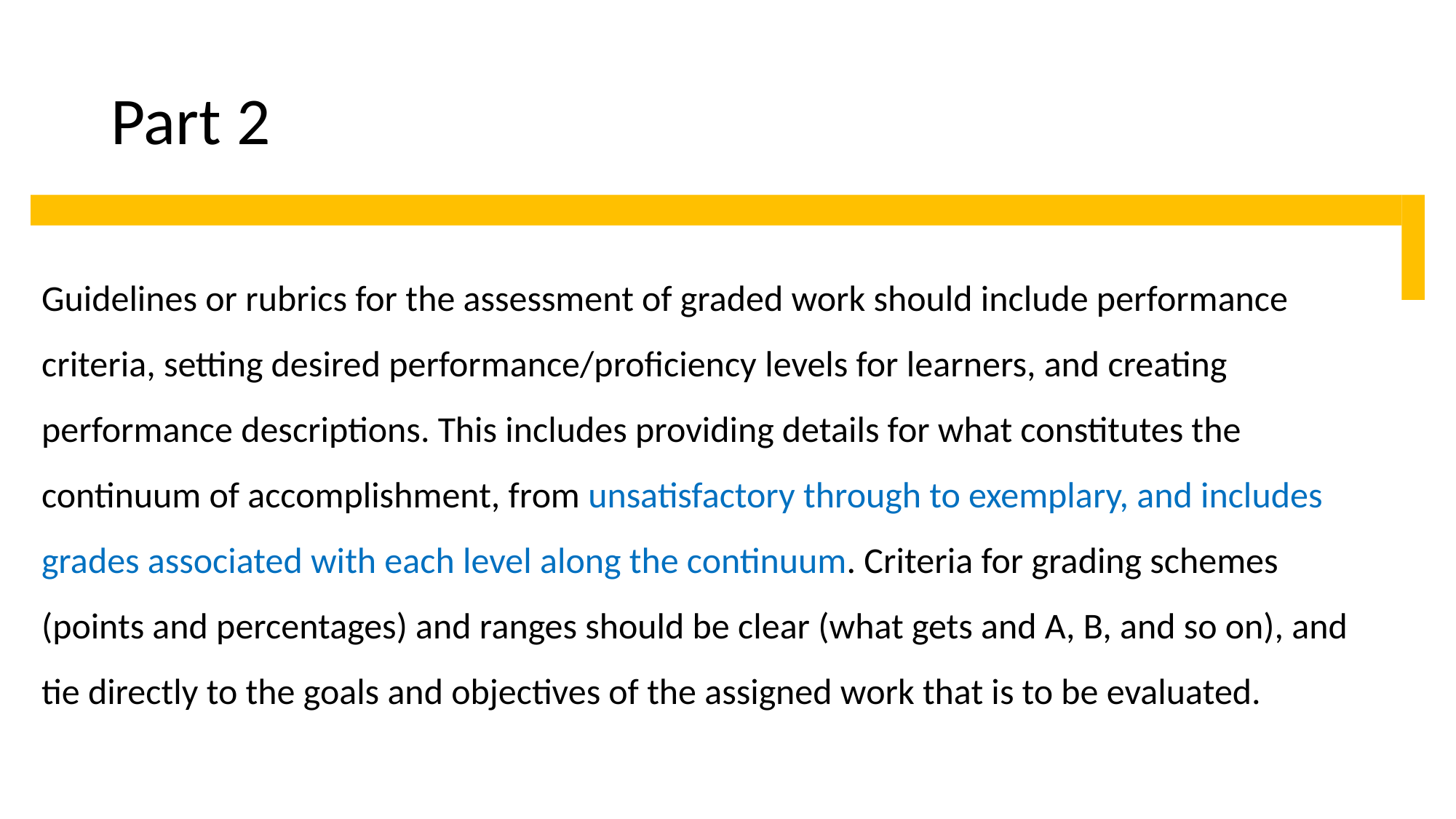

# Part 2

Guidelines or rubrics for the assessment of graded work should include performance criteria, setting desired performance/proficiency levels for learners, and creating performance descriptions. This includes providing details for what constitutes the continuum of accomplishment, from unsatisfactory through to exemplary, and includes grades associated with each level along the continuum. Criteria for grading schemes (points and percentages) and ranges should be clear (what gets and A, B, and so on), and tie directly to the goals and objectives of the assigned work that is to be evaluated.